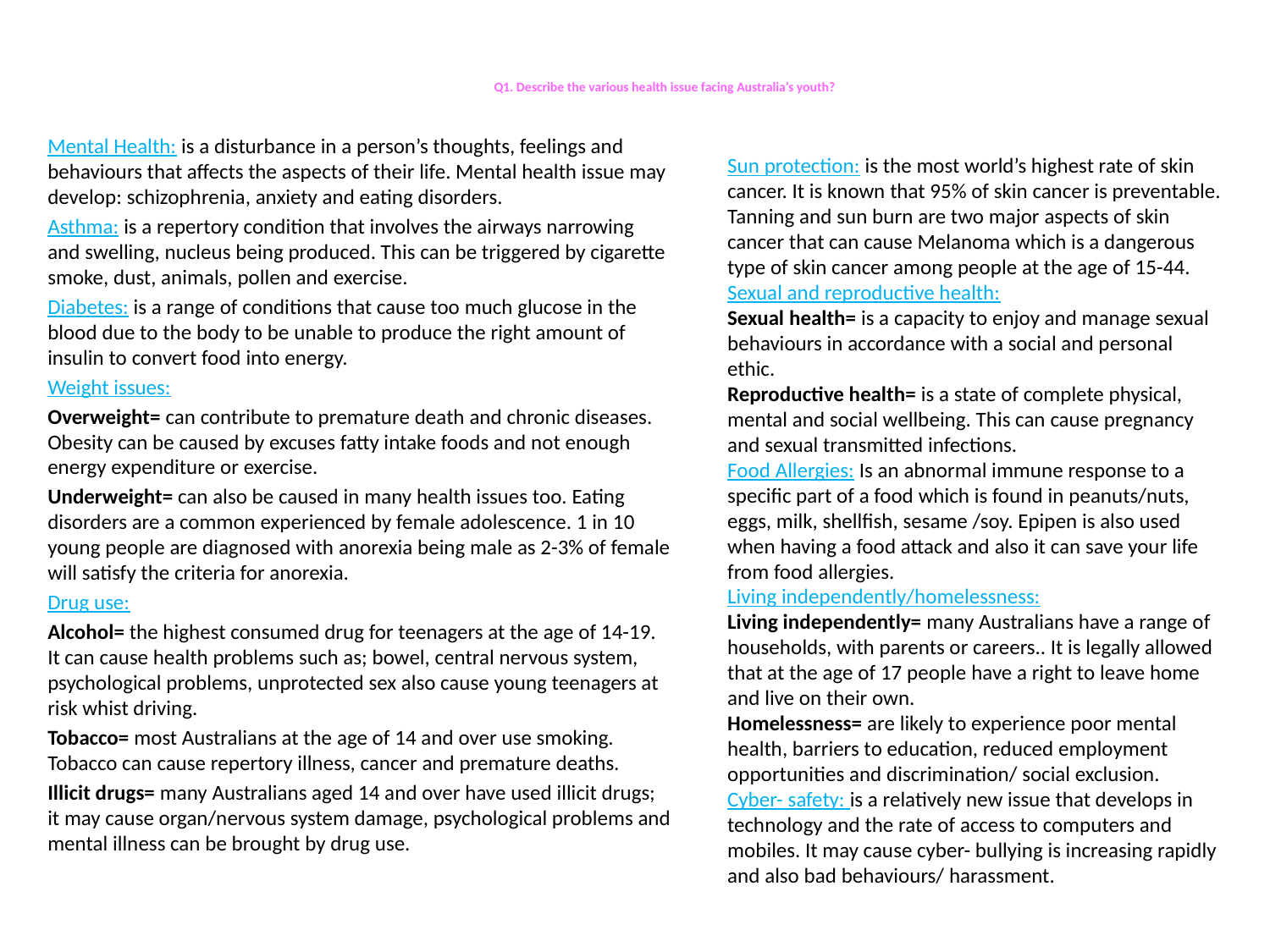

# Q1. Describe the various health issue facing Australia’s youth?
Mental Health: is a disturbance in a person’s thoughts, feelings and behaviours that affects the aspects of their life. Mental health issue may develop: schizophrenia, anxiety and eating disorders.
Asthma: is a repertory condition that involves the airways narrowing and swelling, nucleus being produced. This can be triggered by cigarette smoke, dust, animals, pollen and exercise.
Diabetes: is a range of conditions that cause too much glucose in the blood due to the body to be unable to produce the right amount of insulin to convert food into energy.
Weight issues:
Overweight= can contribute to premature death and chronic diseases. Obesity can be caused by excuses fatty intake foods and not enough energy expenditure or exercise.
Underweight= can also be caused in many health issues too. Eating disorders are a common experienced by female adolescence. 1 in 10 young people are diagnosed with anorexia being male as 2-3% of female will satisfy the criteria for anorexia.
Drug use:
Alcohol= the highest consumed drug for teenagers at the age of 14-19. It can cause health problems such as; bowel, central nervous system, psychological problems, unprotected sex also cause young teenagers at risk whist driving.
Tobacco= most Australians at the age of 14 and over use smoking. Tobacco can cause repertory illness, cancer and premature deaths.
Illicit drugs= many Australians aged 14 and over have used illicit drugs; it may cause organ/nervous system damage, psychological problems and mental illness can be brought by drug use.

Sun protection: is the most world’s highest rate of skin cancer. It is known that 95% of skin cancer is preventable. Tanning and sun burn are two major aspects of skin cancer that can cause Melanoma which is a dangerous type of skin cancer among people at the age of 15-44.
Sexual and reproductive health:
Sexual health= is a capacity to enjoy and manage sexual behaviours in accordance with a social and personal ethic.
Reproductive health= is a state of complete physical, mental and social wellbeing. This can cause pregnancy and sexual transmitted infections.
Food Allergies: Is an abnormal immune response to a specific part of a food which is found in peanuts/nuts, eggs, milk, shellfish, sesame /soy. Epipen is also used when having a food attack and also it can save your life from food allergies.
Living independently/homelessness:
Living independently= many Australians have a range of households, with parents or careers.. It is legally allowed that at the age of 17 people have a right to leave home and live on their own.
Homelessness= are likely to experience poor mental health, barriers to education, reduced employment opportunities and discrimination/ social exclusion.
Cyber- safety: is a relatively new issue that develops in technology and the rate of access to computers and mobiles. It may cause cyber- bullying is increasing rapidly and also bad behaviours/ harassment.